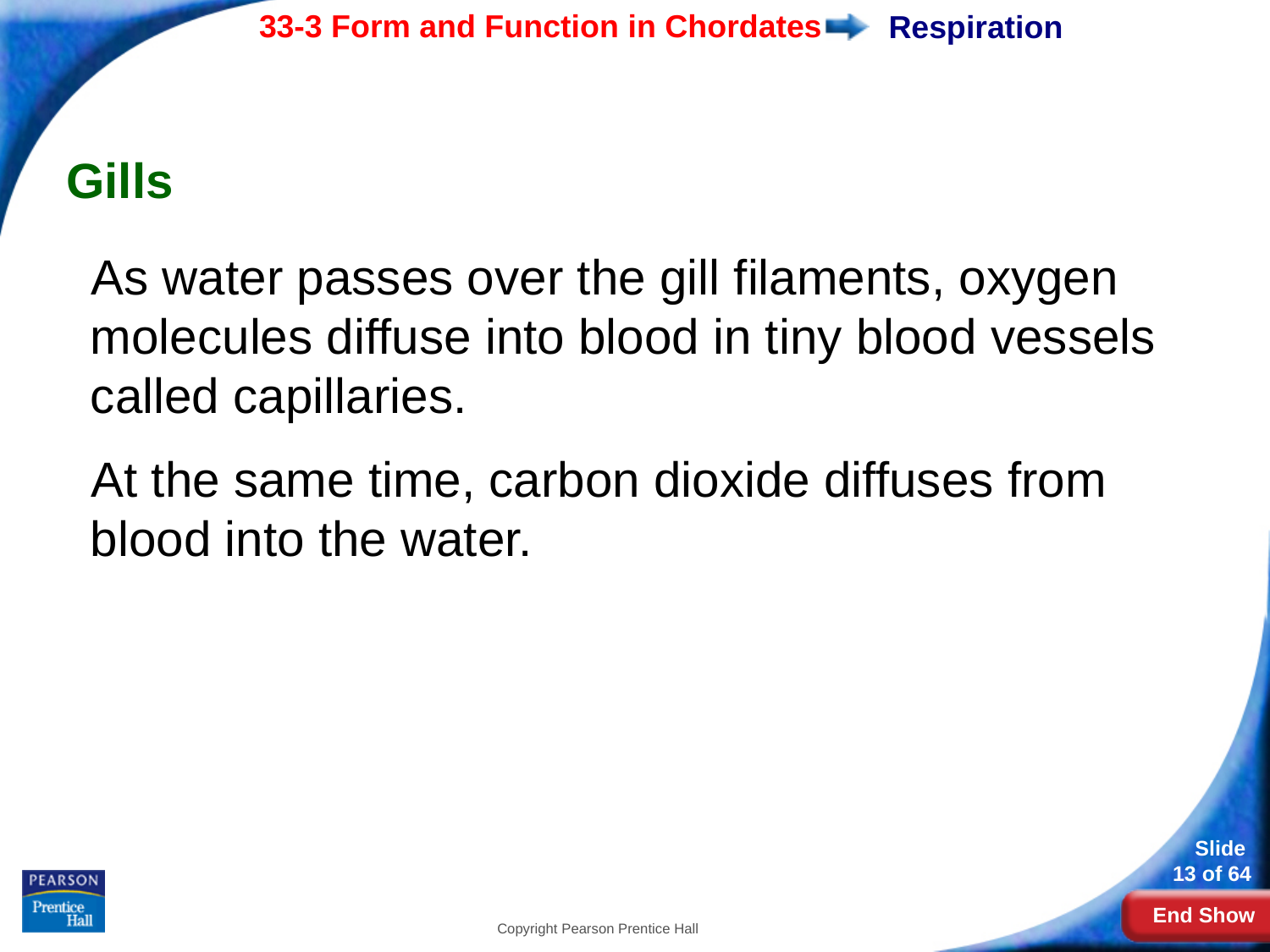

# Respiration
Gills
As water passes over the gill filaments, oxygen molecules diffuse into blood in tiny blood vessels called capillaries.
At the same time, carbon dioxide diffuses from blood into the water.

Copyright Pearson Prentice Hall